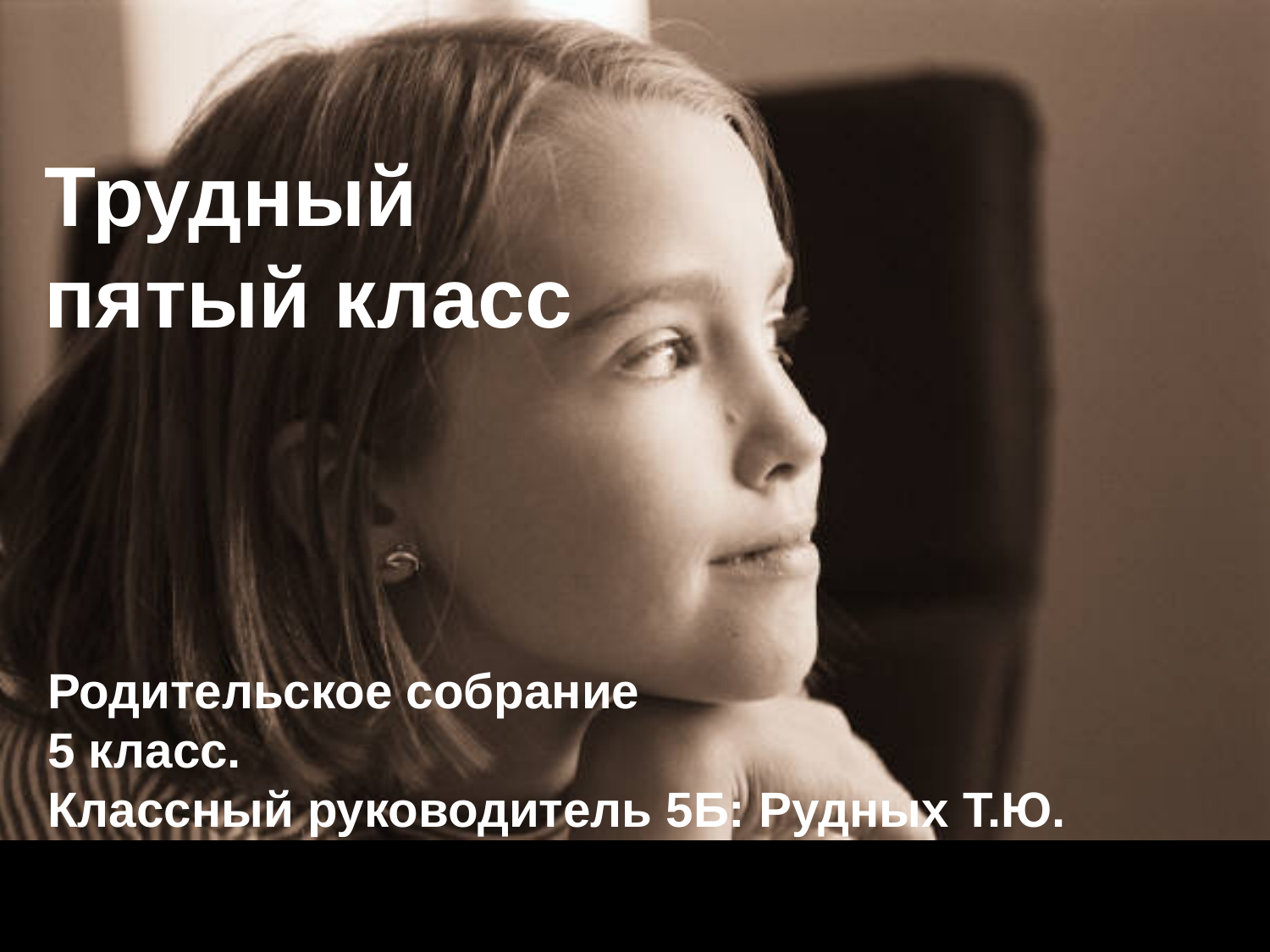

# Трудный пятый класс
Родительское собрание
5 класс.
Классный руководитель 5Б: Рудных Т.Ю.